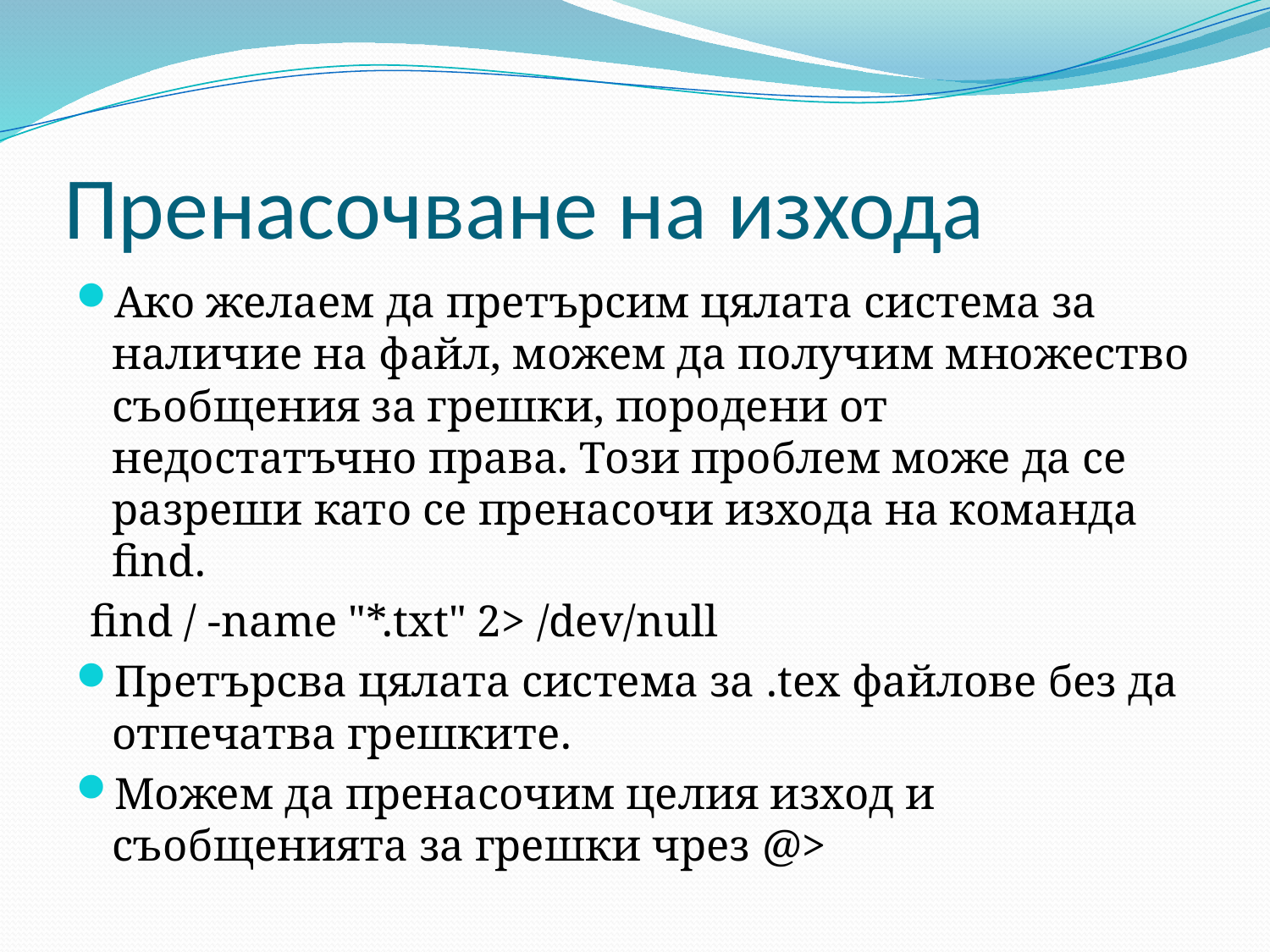

# Пренасочване на изхода
Ако желаем да претърсим цялата система за наличие на файл, можем да получим множество съобщения за грешки, породени от недостатъчно права. Този проблем може да се разреши като се пренасочи изхода на команда find.
find / -name "*.txt" 2> /dev/null
Претърсва цялата система за .tex файлове без да отпечатва грешките.
Можем да пренасочим целия изход и съобщенията за грешки чрез @>